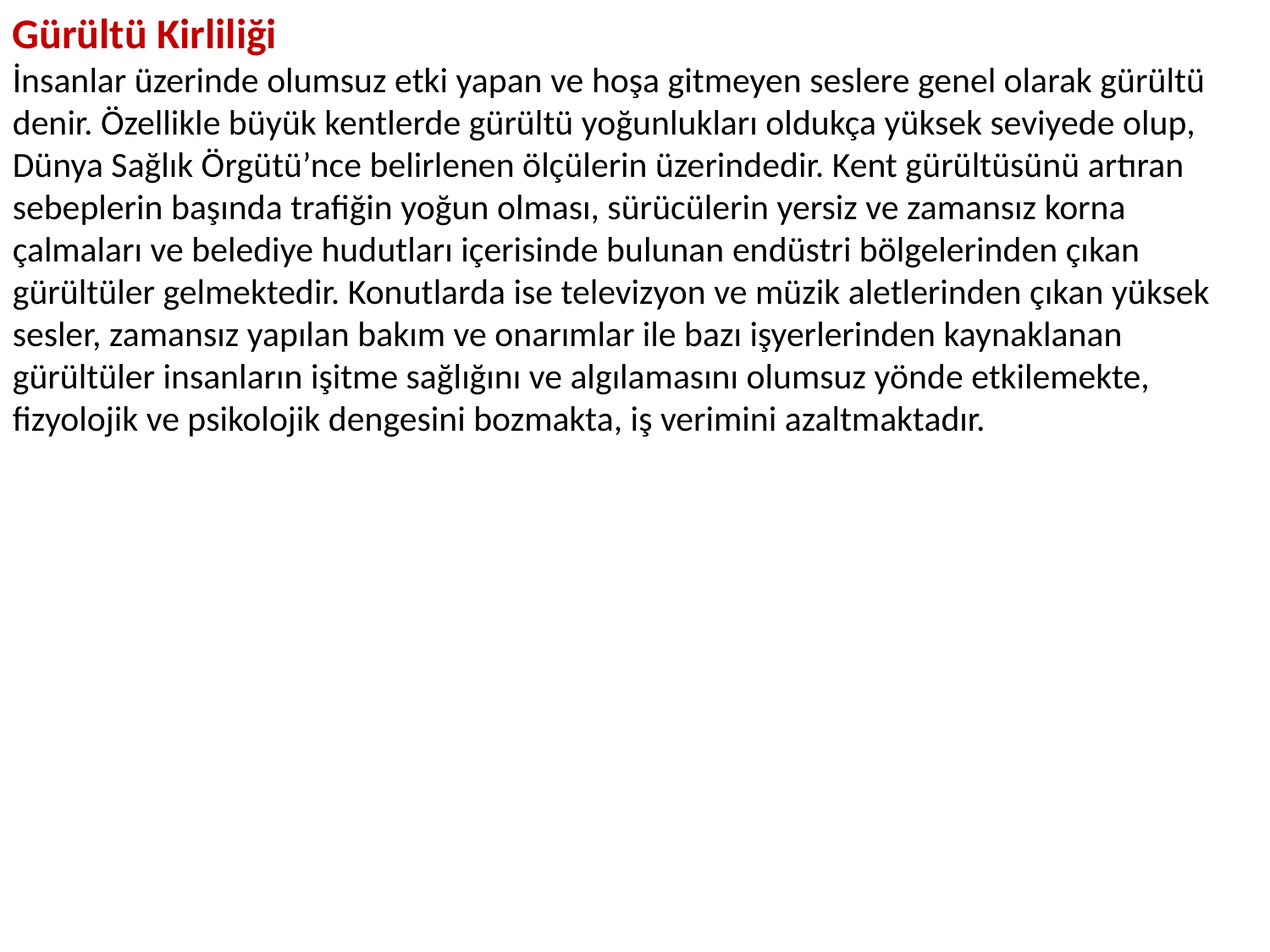

Gürültü Kirliliği
İnsanlar üzerinde olumsuz etki yapan ve hoşa gitmeyen seslere genel olarak gürültü denir. Özellikle büyük kentlerde gürültü yoğunlukları oldukça yüksek seviyede olup, Dünya Sağlık Örgütü’nce belirlenen ölçülerin üzerindedir. Kent gürültüsünü artıran sebeplerin başında trafiğin yoğun olması, sürücülerin yersiz ve zamansız korna çalmaları ve belediye hudutları içerisinde bulunan endüstri bölgelerinden çıkan gürültüler gelmektedir. Konutlarda ise televizyon ve müzik aletlerinden çıkan yüksek sesler, zamansız yapılan bakım ve onarımlar ile bazı işyerlerinden kaynaklanan gürültüler insanların işitme sağlığını ve algılamasını olumsuz yönde etkilemekte, fizyolojik ve psikolojik dengesini bozmakta, iş verimini azaltmaktadır.